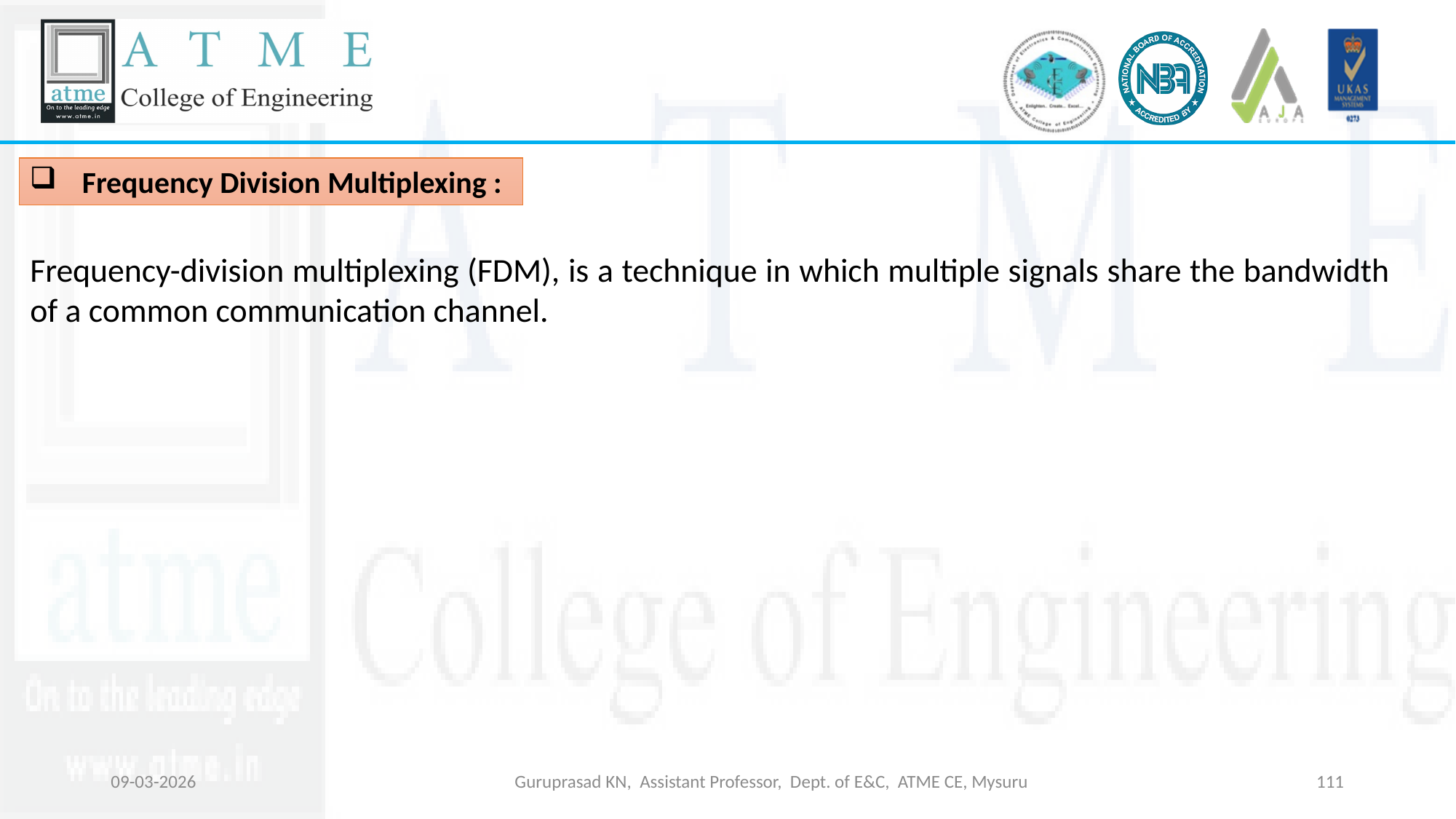

Frequency Division Multiplexing :
Frequency-division multiplexing (FDM), is a technique in which multiple signals share the bandwidth of a common communication channel.
09-03-2026
Guruprasad KN,  Assistant Professor,  Dept. of E&C,  ATME CE, Mysuru
111